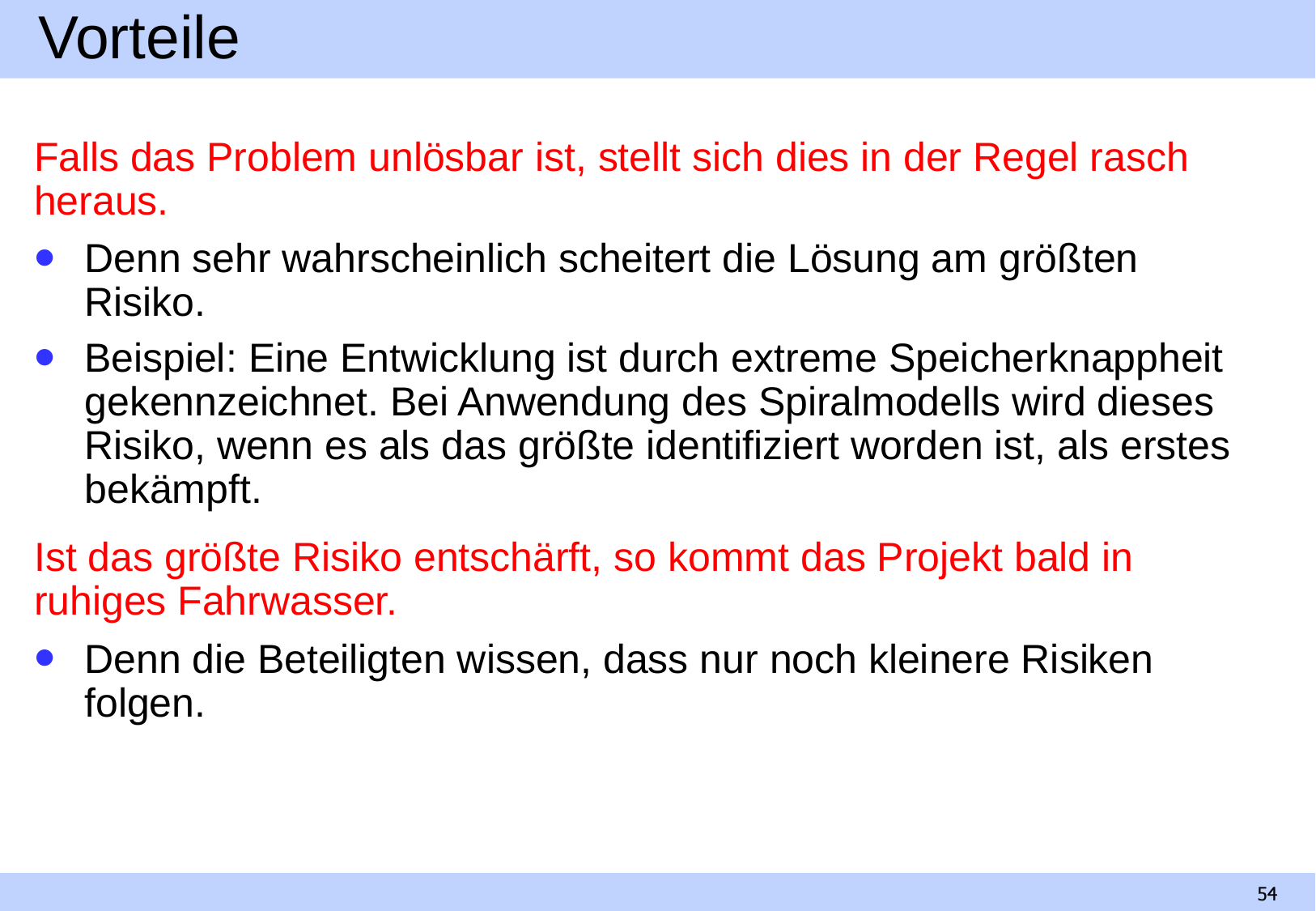

# Vorteile
Falls das Problem unlösbar ist, stellt sich dies in der Regel rasch heraus.
Denn sehr wahrscheinlich scheitert die Lösung am größten Risiko.
Beispiel: Eine Entwicklung ist durch extreme Speicherknappheit gekennzeichnet. Bei Anwendung des Spiralmodells wird dieses Risiko, wenn es als das größte identifiziert worden ist, als erstes bekämpft.
Ist das größte Risiko entschärft, so kommt das Projekt bald in ruhiges Fahrwasser.
Denn die Beteiligten wissen, dass nur noch kleinere Risiken folgen.
54